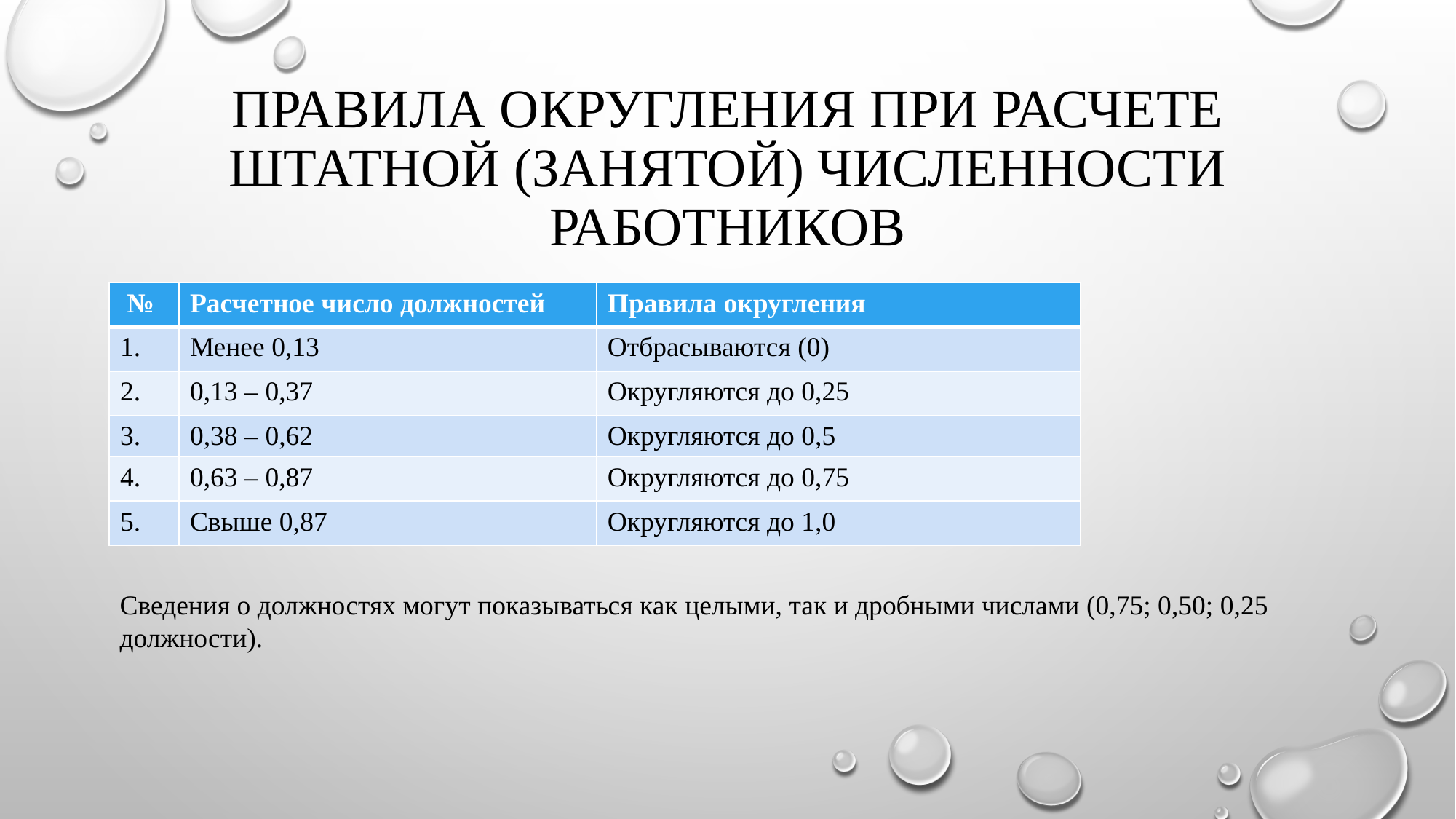

# Правила округления при расчете штатной (занятой) численности работников
| № | Расчетное число должностей | Правила округления |
| --- | --- | --- |
| 1. | Менее 0,13 | Отбрасываются (0) |
| 2. | 0,13 – 0,37 | Округляются до 0,25 |
| 3. | 0,38 – 0,62 | Округляются до 0,5 |
| 4. | 0,63 – 0,87 | Округляются до 0,75 |
| 5. | Свыше 0,87 | Округляются до 1,0 |
Сведения о должностях могут показываться как целыми, так и дробными числами (0,75; 0,50; 0,25 должности).